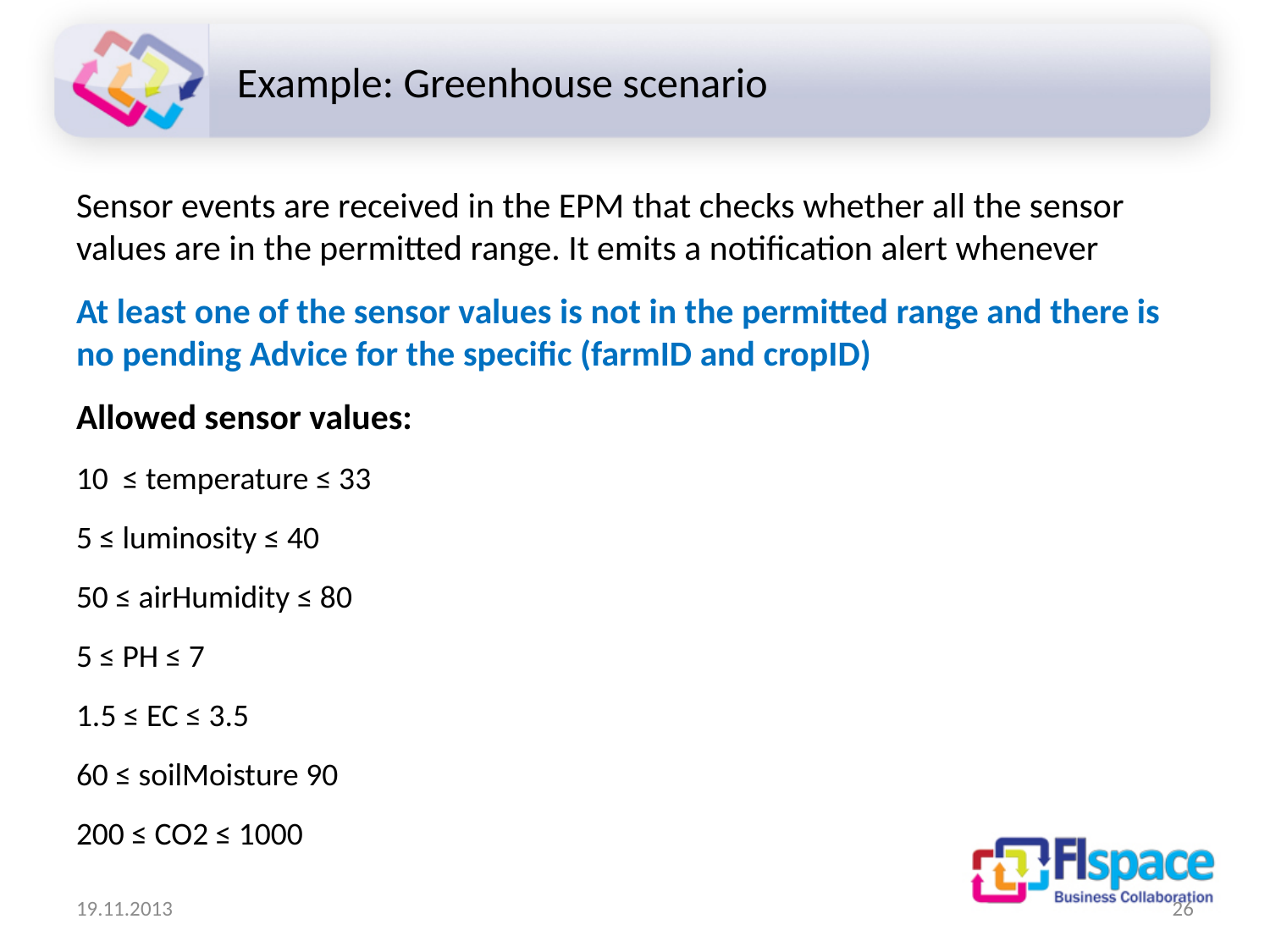

Example: Greenhouse scenario
Sensor events are received in the EPM that checks whether all the sensor values are in the permitted range. It emits a notification alert whenever
At least one of the sensor values is not in the permitted range and there is no pending Advice for the specific (farmID and cropID)
Allowed sensor values:
10  ≤ temperature ≤ 33
5 ≤ luminosity ≤ 40
50 ≤ airHumidity ≤ 80
5 ≤ PH ≤ 7
1.5 ≤ EC ≤ 3.5
60 ≤ soilMoisture 90
200 ≤ CO2 ≤ 1000

19.11.2013
26